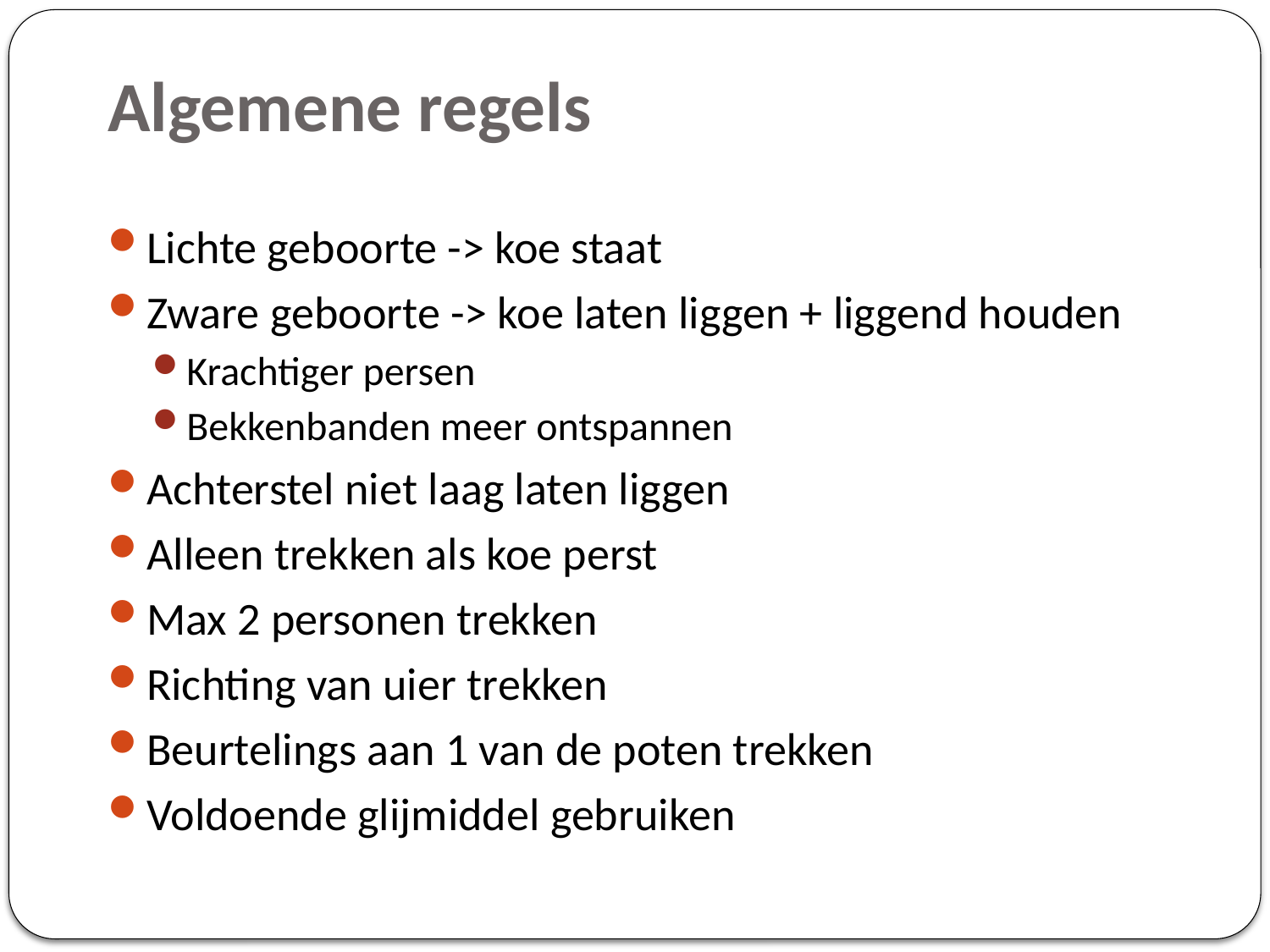

# Algemene regels
Lichte geboorte -> koe staat
Zware geboorte -> koe laten liggen + liggend houden
Krachtiger persen
Bekkenbanden meer ontspannen
Achterstel niet laag laten liggen
Alleen trekken als koe perst
Max 2 personen trekken
Richting van uier trekken
Beurtelings aan 1 van de poten trekken
Voldoende glijmiddel gebruiken